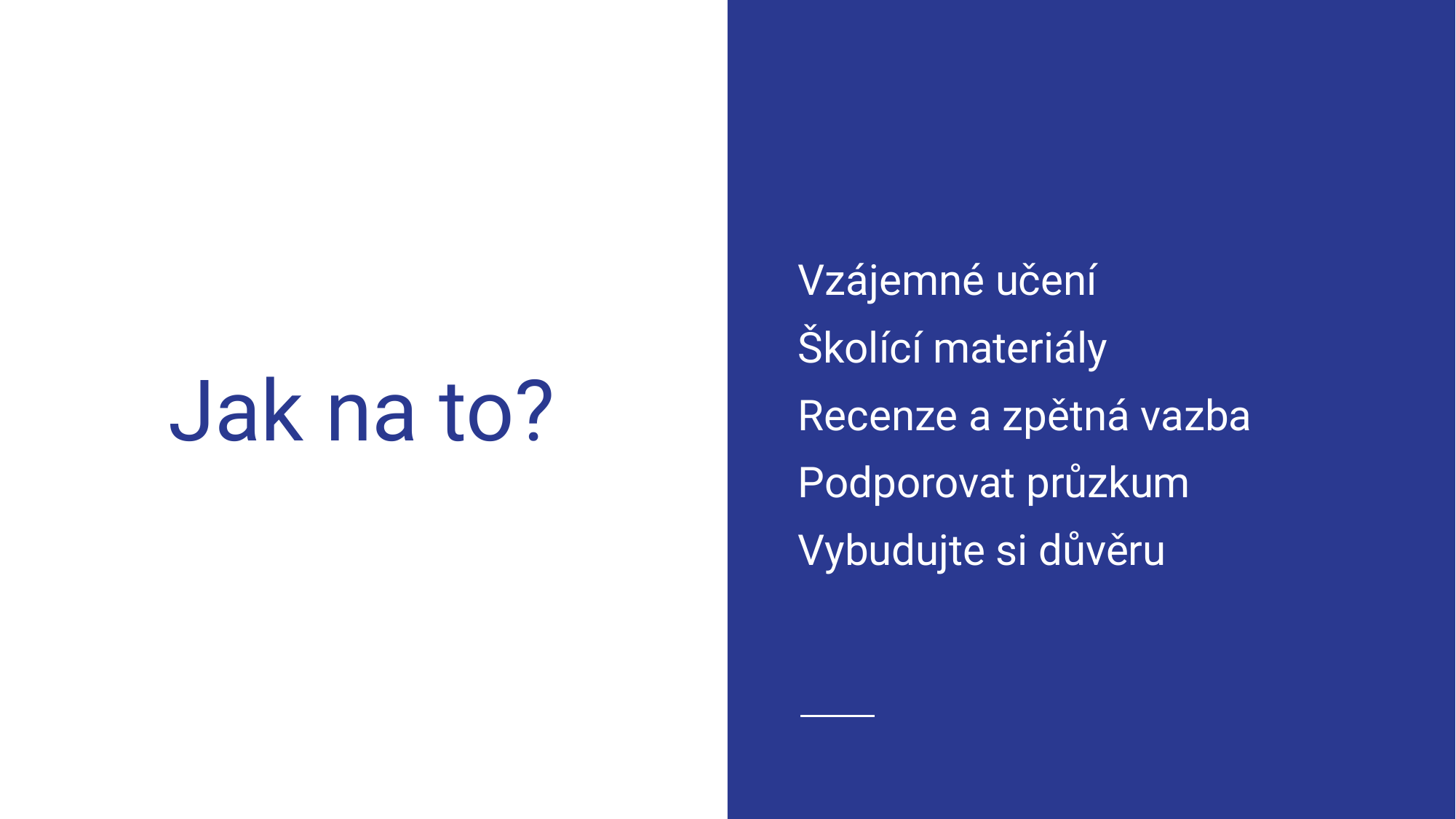

Vzájemné učení
Školící materiály
Recenze a zpětná vazba
Podporovat průzkum
Vybudujte si důvěru
# Jak na to?